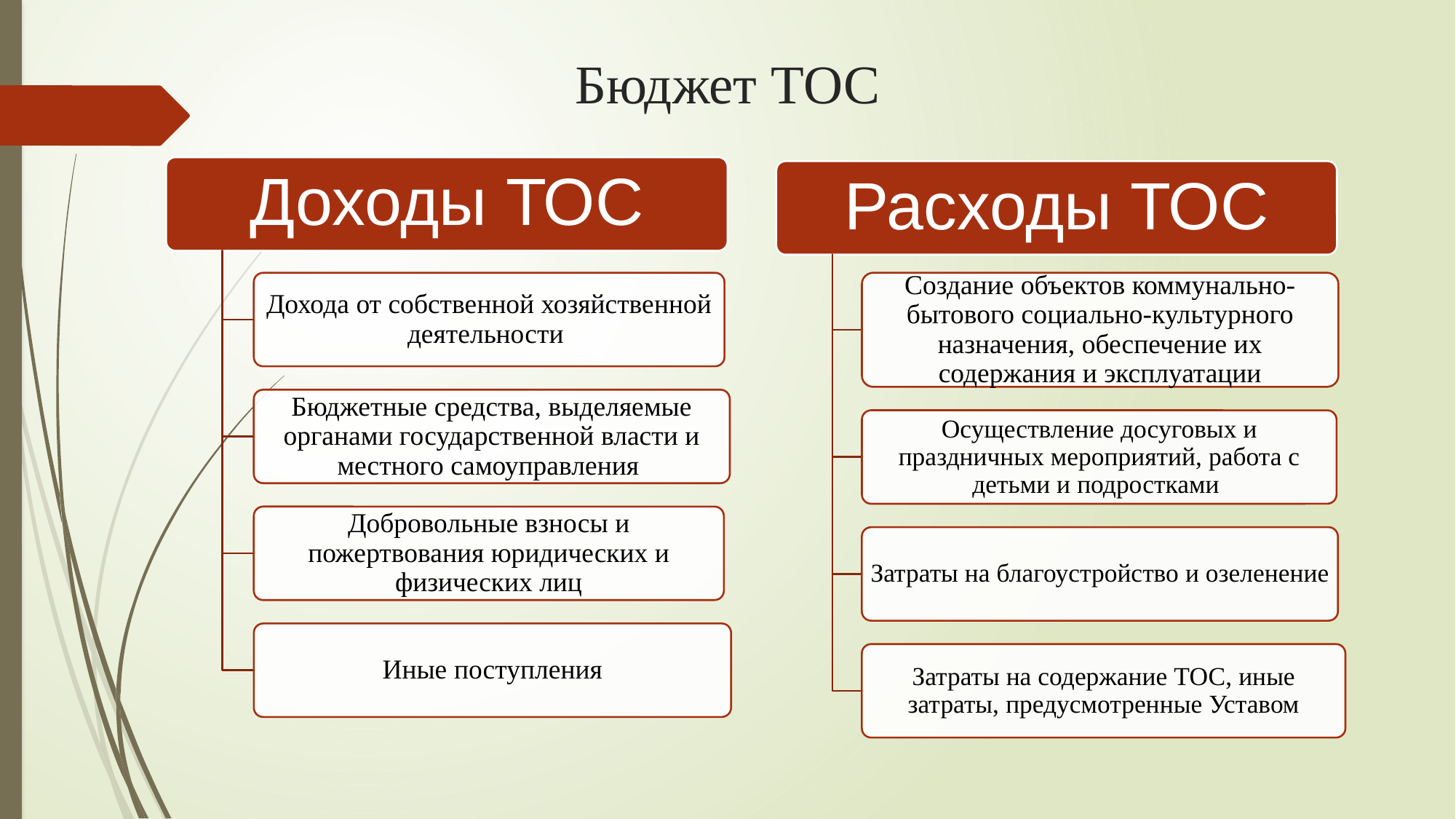

# Бюджет ТОС
Доходы ТОС
Дохода от собственной хозяйственной деятельности
Бюджетные средства, выделяемые органами государственной власти и местного самоуправления
Добровольные взносы и пожертвования юридических и физических лиц
Иные поступления
Расходы ТОС
Создание объектов коммунально-бытового социально-культурного назначения, обеспечение их содержания и эксплуатации
Осуществление досуговых и праздничных мероприятий, работа с детьми и подростками
Затраты на благоустройство и озеленение
Затраты на содержание ТОС, иные затраты, предусмотренные Уставом